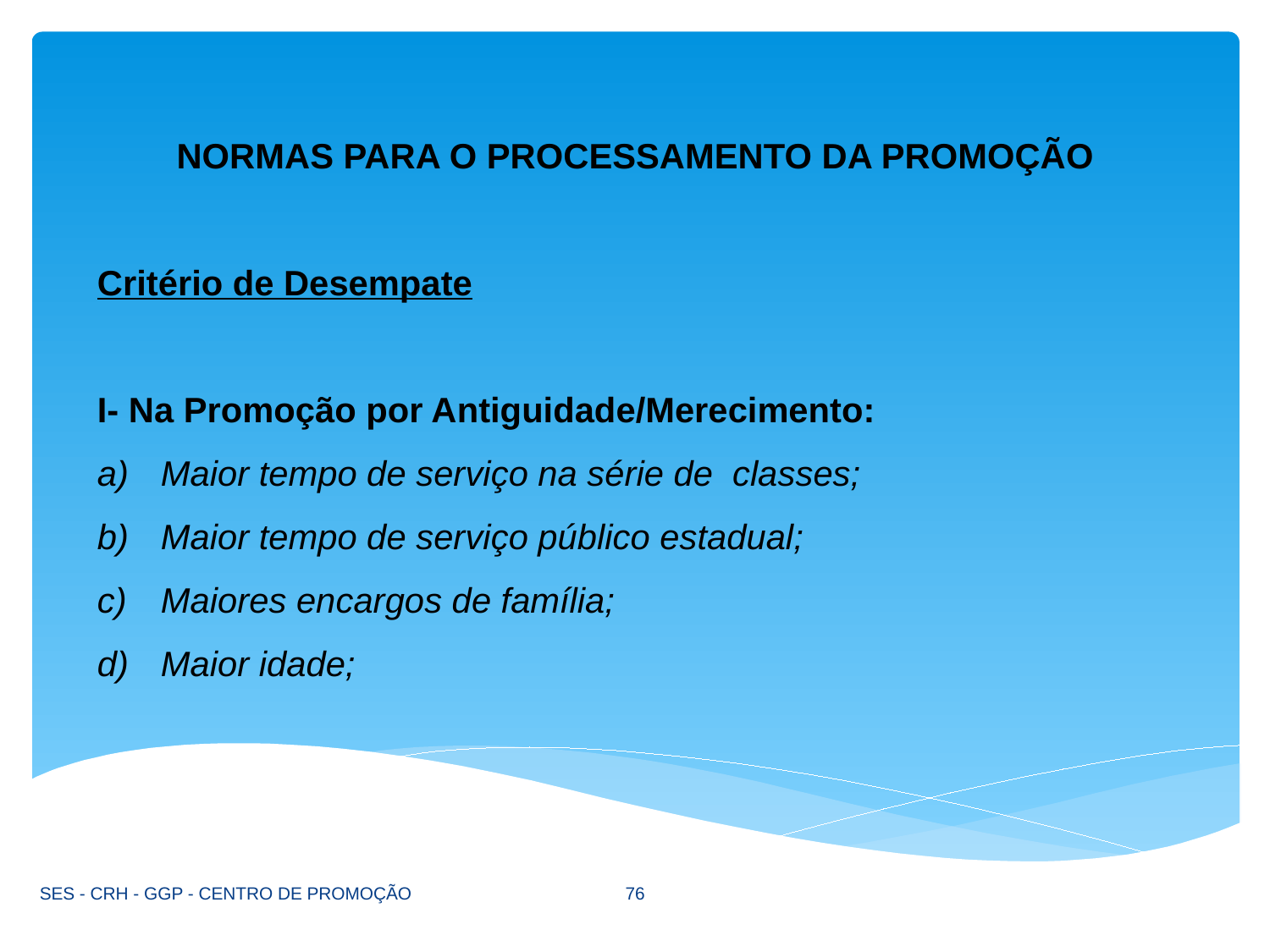

NORMAS PARA O PROCESSAMENTO DA PROMOÇÃO

Critério de Desempate

I- Na Promoção por Antiguidade/Merecimento:
Maior tempo de serviço na série de  classes;
Maior tempo de serviço público estadual;
Maiores encargos de família;
Maior idade;

76
SES - CRH - GGP - CENTRO DE PROMOÇÃO